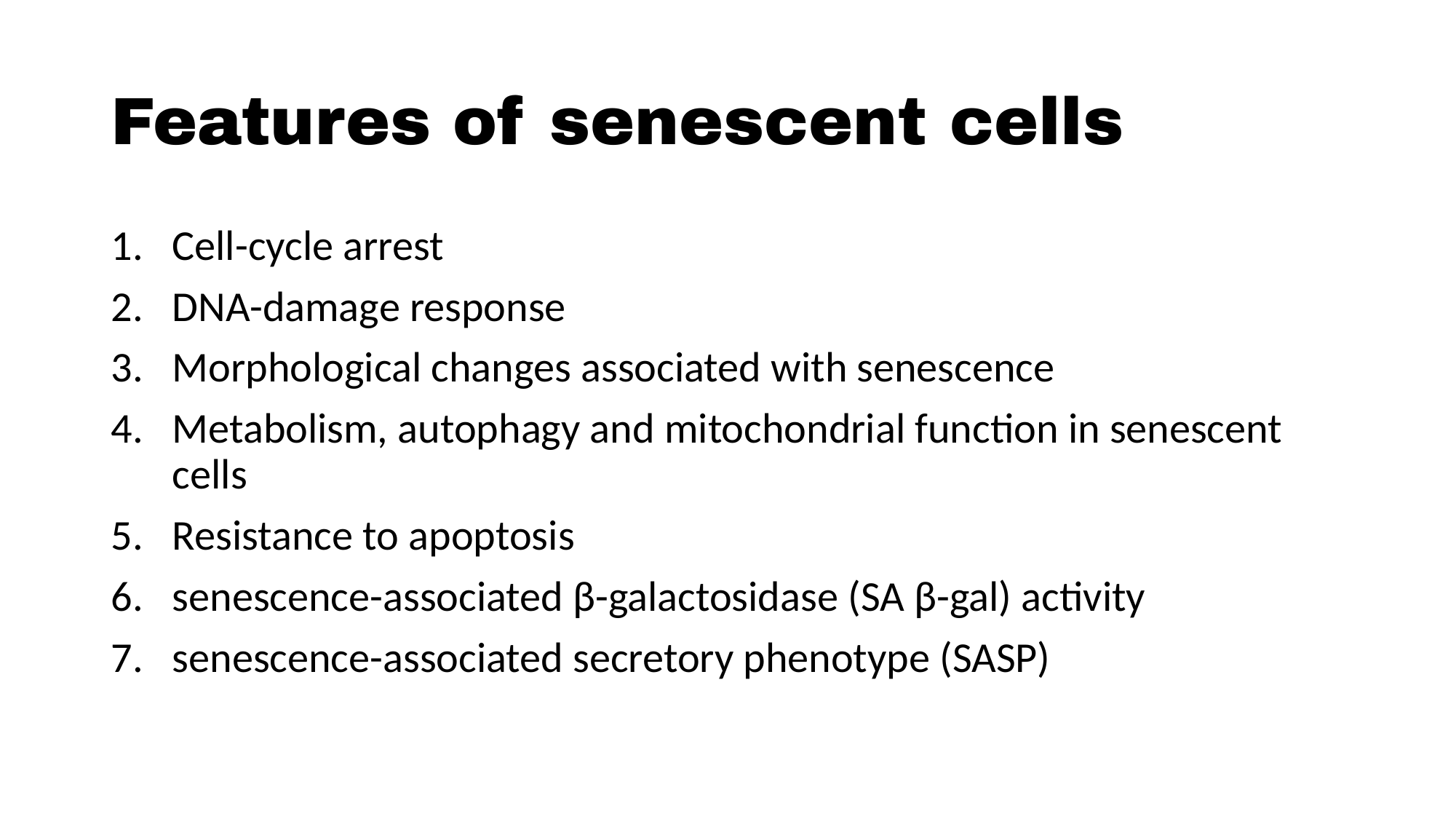

# Features of senescent cells
Cell-cycle arrest
DNA-damage response
Morphological changes associated with senescence
Metabolism, autophagy and mitochondrial function in senescent cells
Resistance to apoptosis
senescence-associated β-galactosidase (SA β-gal) activity
senescence-associated secretory phenotype (SASP)